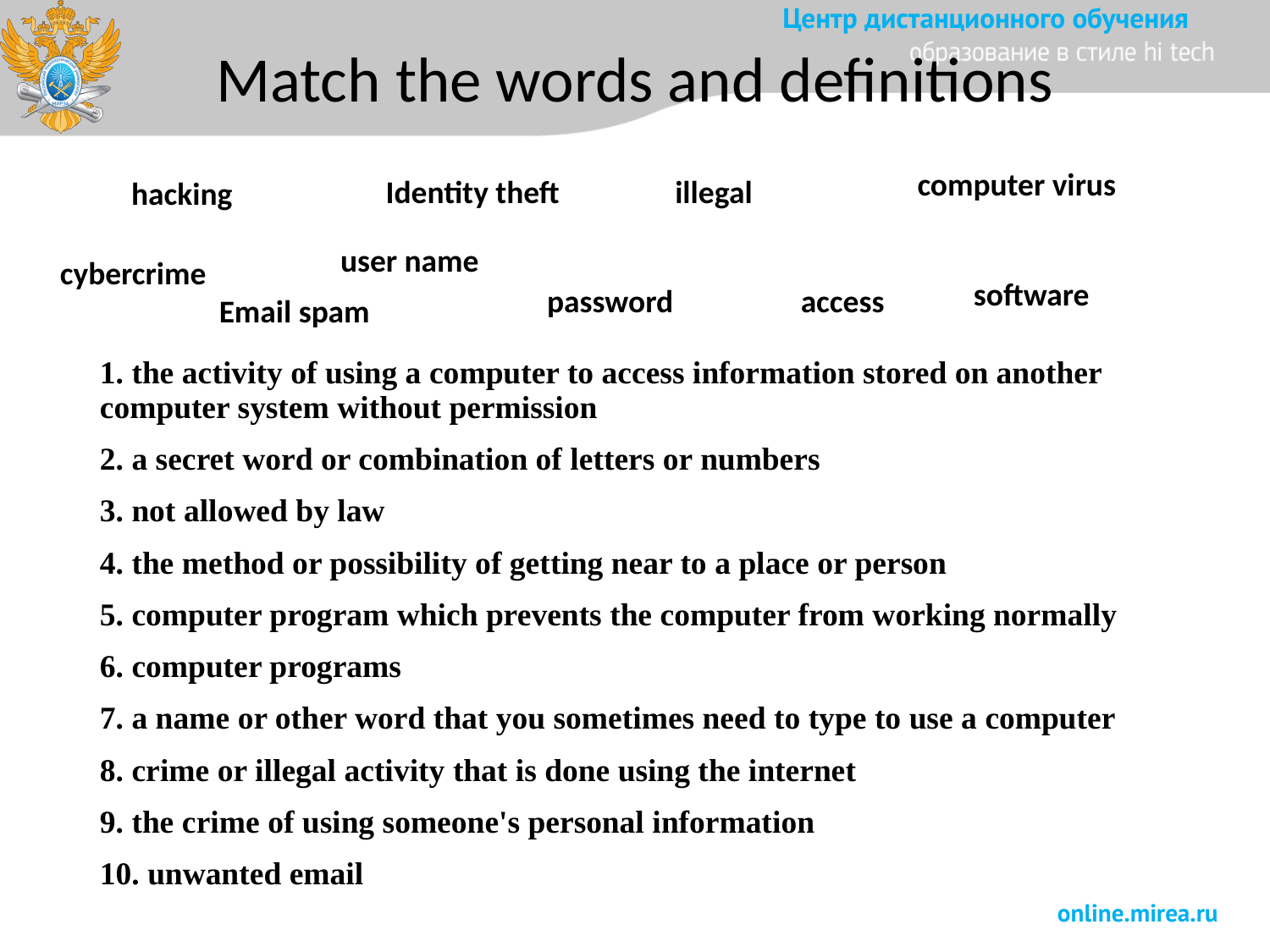

# Match the words and definitions
computer virus
Identity theft
illegal
hacking
user name
cybercrime
software
password
access
Email spam
1. the activity of using a computer to access information stored on another computer system without permission
2. a secret word or combination of letters or numbers
3. not allowed by law
4. the method or possibility of getting near to a place or person
5. computer program which prevents the computer from working normally
6. computer programs
7. a name or other word that you sometimes need to type to use a computer
8. crime or illegal activity that is done using the internet
9. the crime of using someone's personal information
10. unwanted email